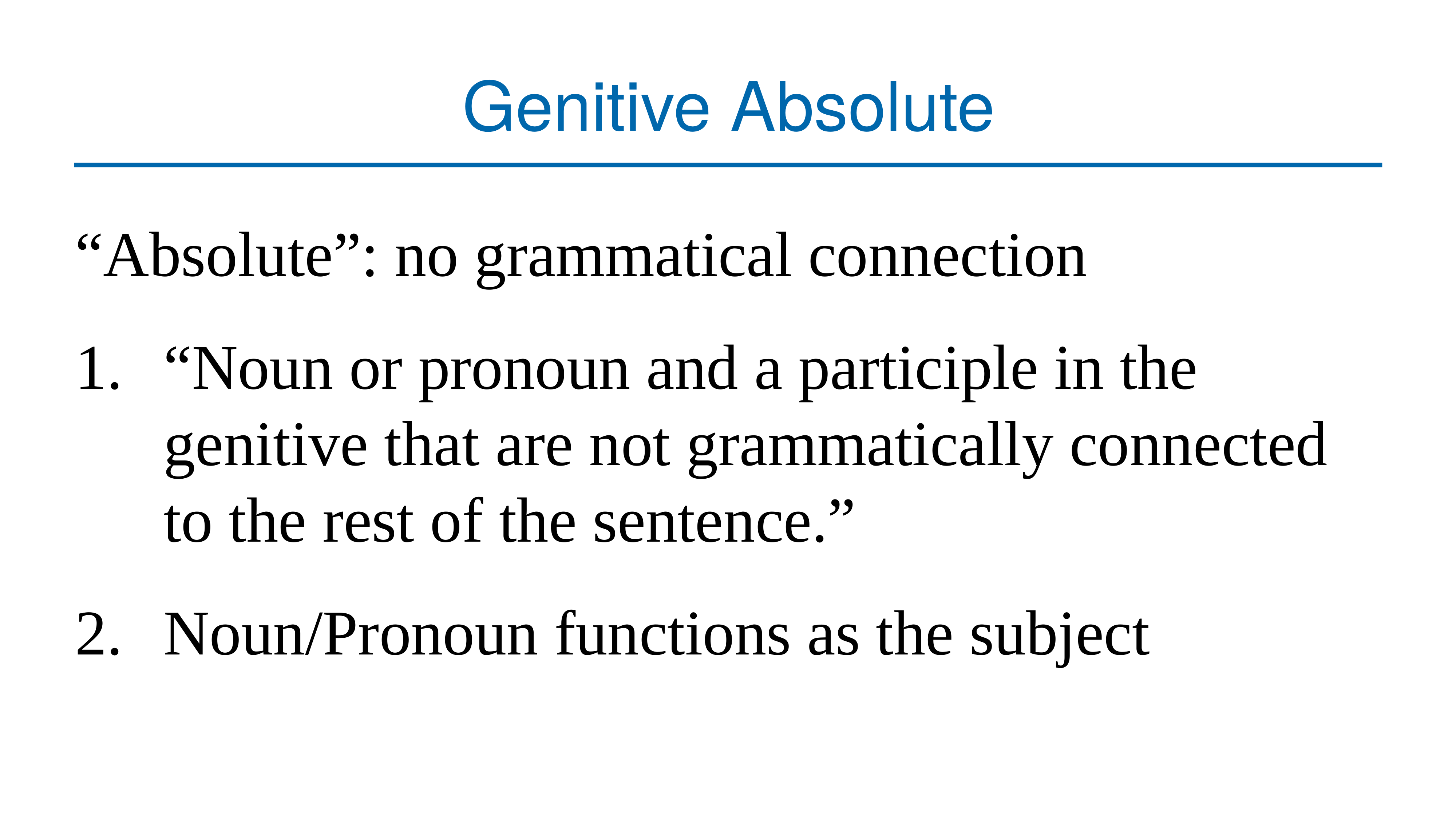

# Genitive Absolute
“Absolute”: no grammatical connection
“Noun or pronoun and a participle in the genitive that are not grammatically connected to the rest of the sentence.”
Noun/Pronoun functions as the subject